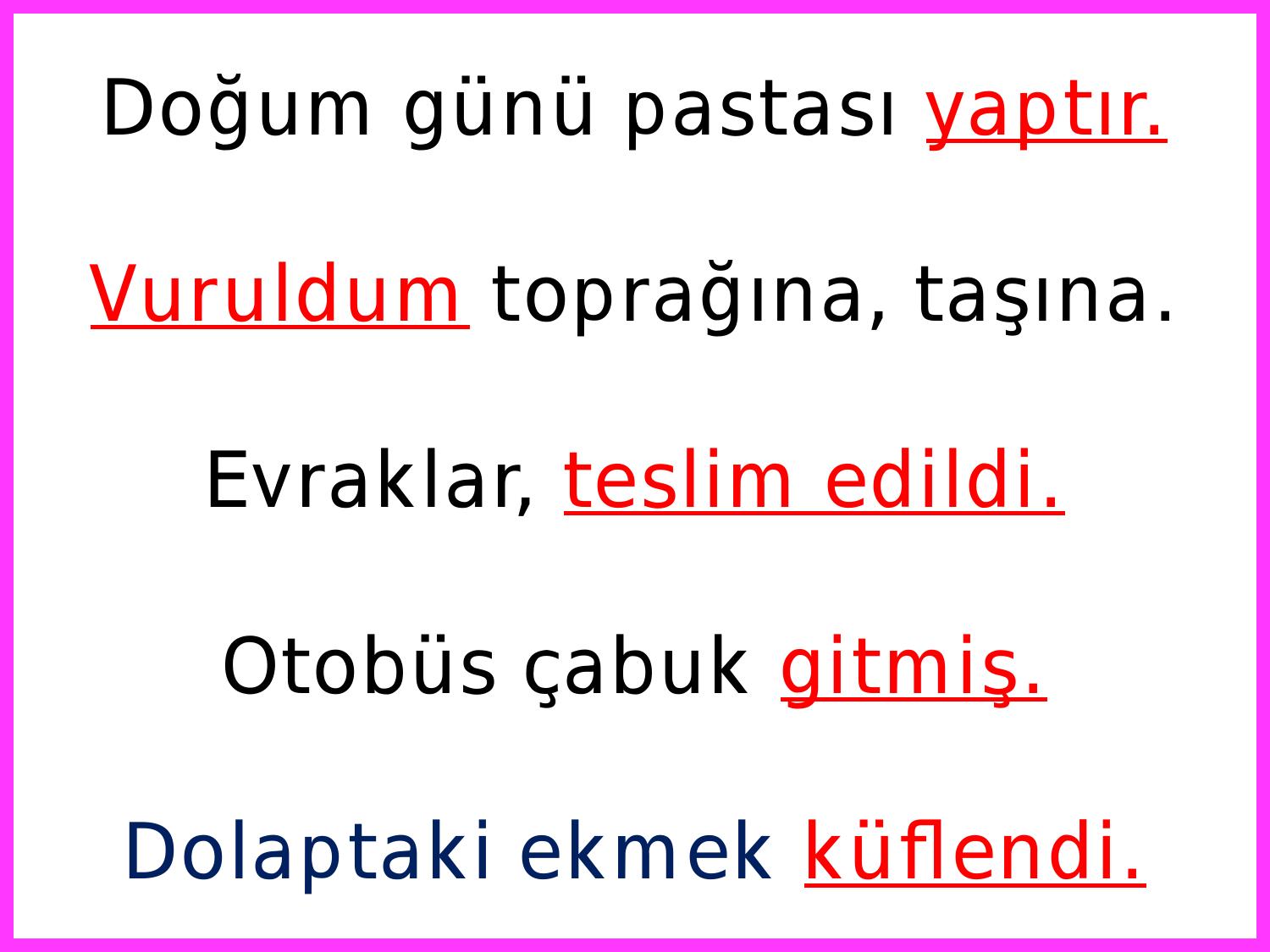

# Doğum günü pastası yaptır. Vuruldum toprağına, taşına. Evraklar, teslim edildi. Otobüs çabuk gitmiş. Dolaptaki ekmek küflendi.